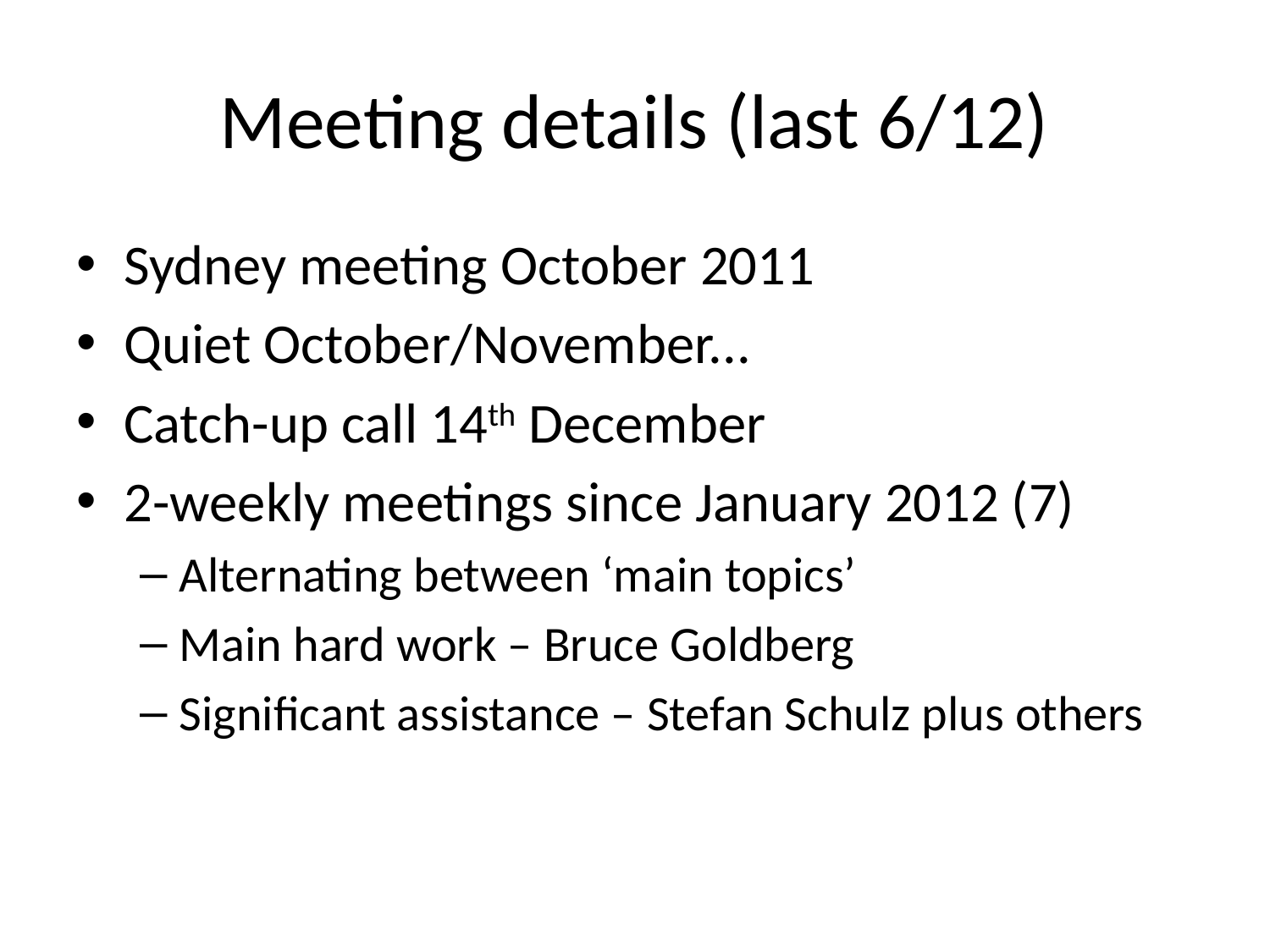

# Meeting details (last 6/12)
Sydney meeting October 2011
Quiet October/November...
Catch-up call 14th December
2-weekly meetings since January 2012 (7)
Alternating between ‘main topics’
Main hard work – Bruce Goldberg
Significant assistance – Stefan Schulz plus others